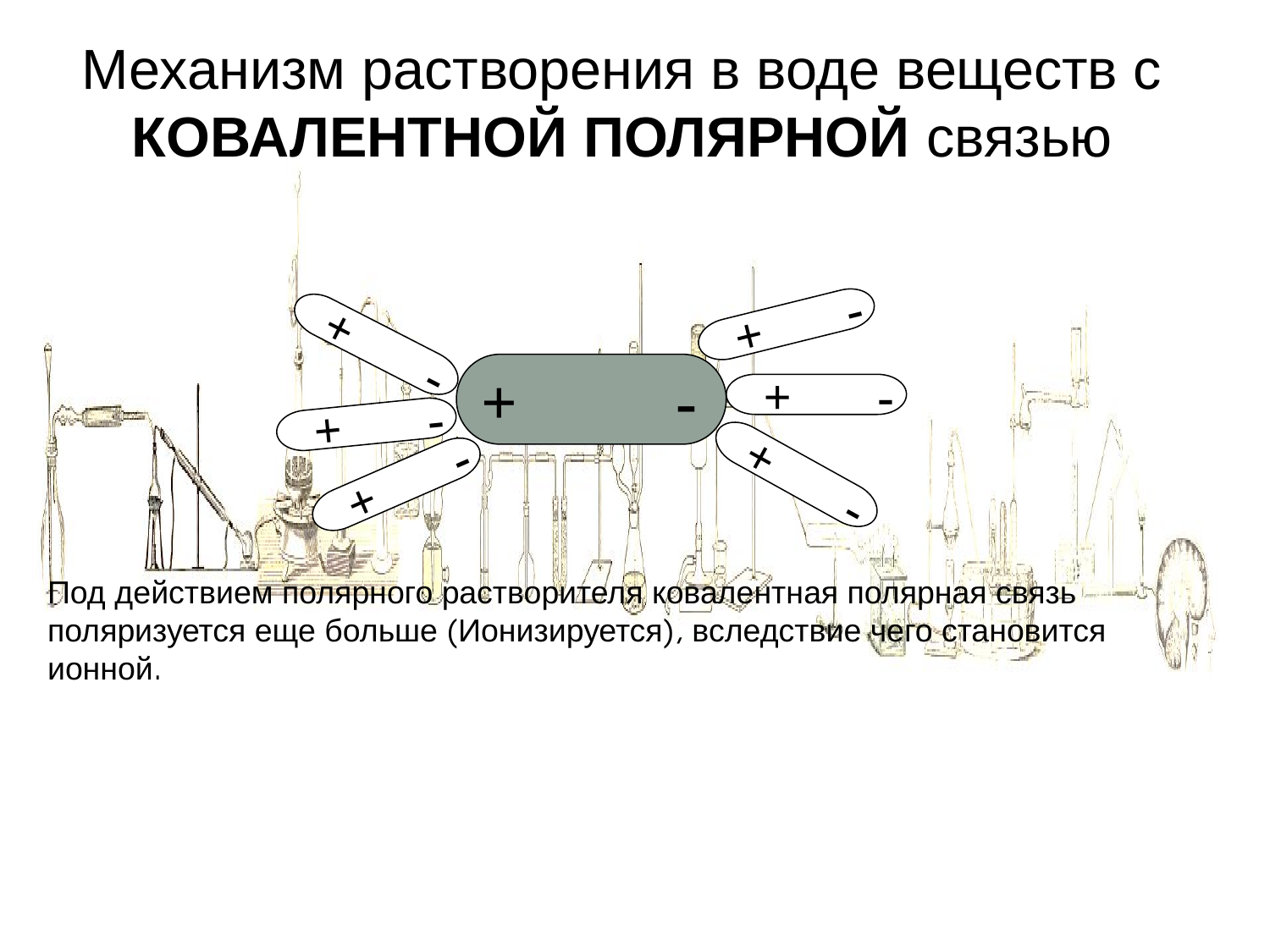

Механизм растворения в воде веществ с КОВАЛЕНТНОЙ ПОЛЯРНОЙ связью
  +       -
  +       -
+          -
  +       -
  +       -
  +       -
  +       -
Под действием полярного растворителя ковалентная полярная связь поляризуется еще больше (Ионизируется), вследствие чего становится ионной.